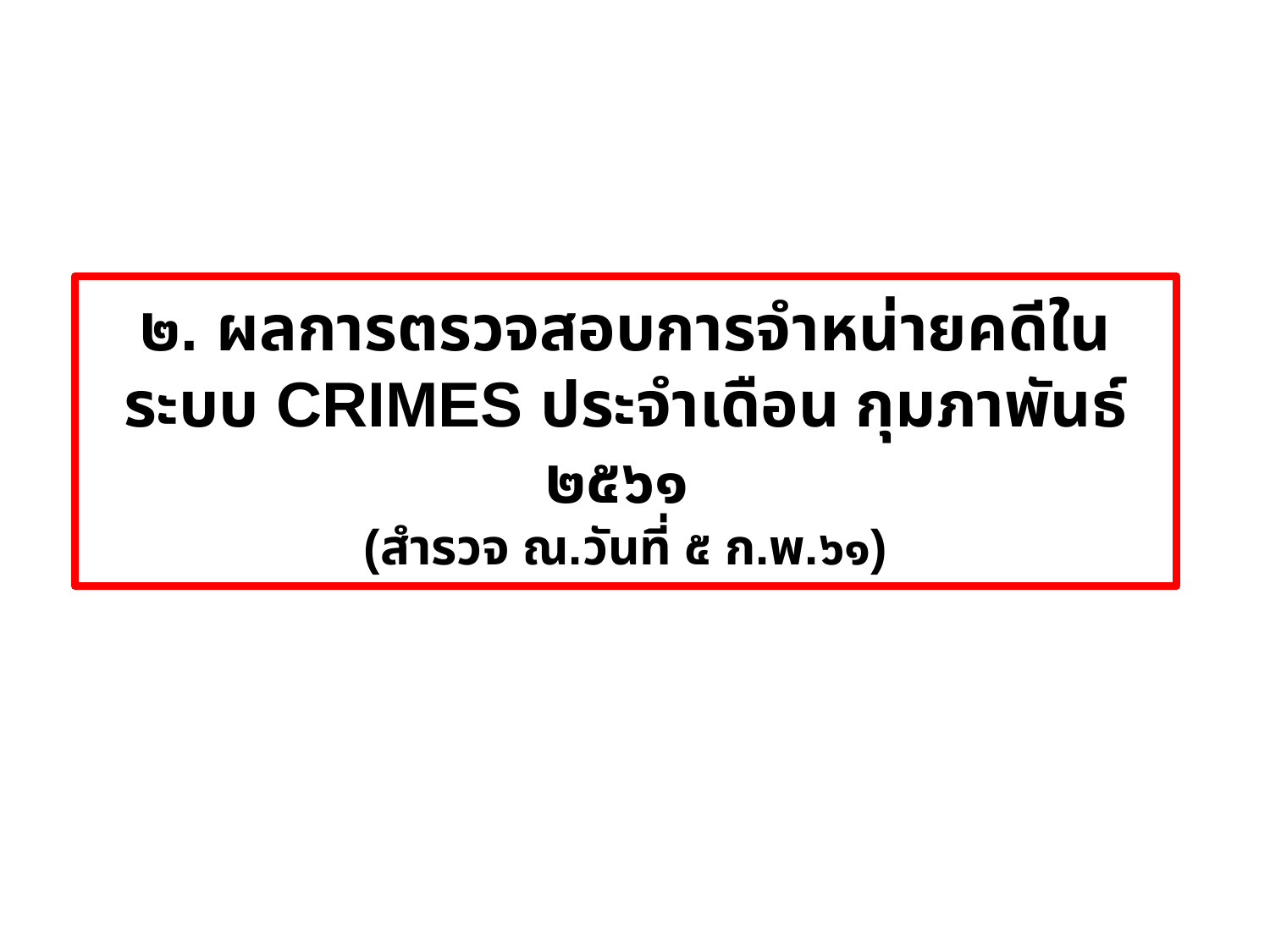

# ๒. ผลการตรวจสอบการจำหน่ายคดีในระบบ CRIMES ประจำเดือน กุมภาพันธ์ ๒๕๖๑ (สำรวจ ณ.วันที่ ๕ ก.พ.๖๑)